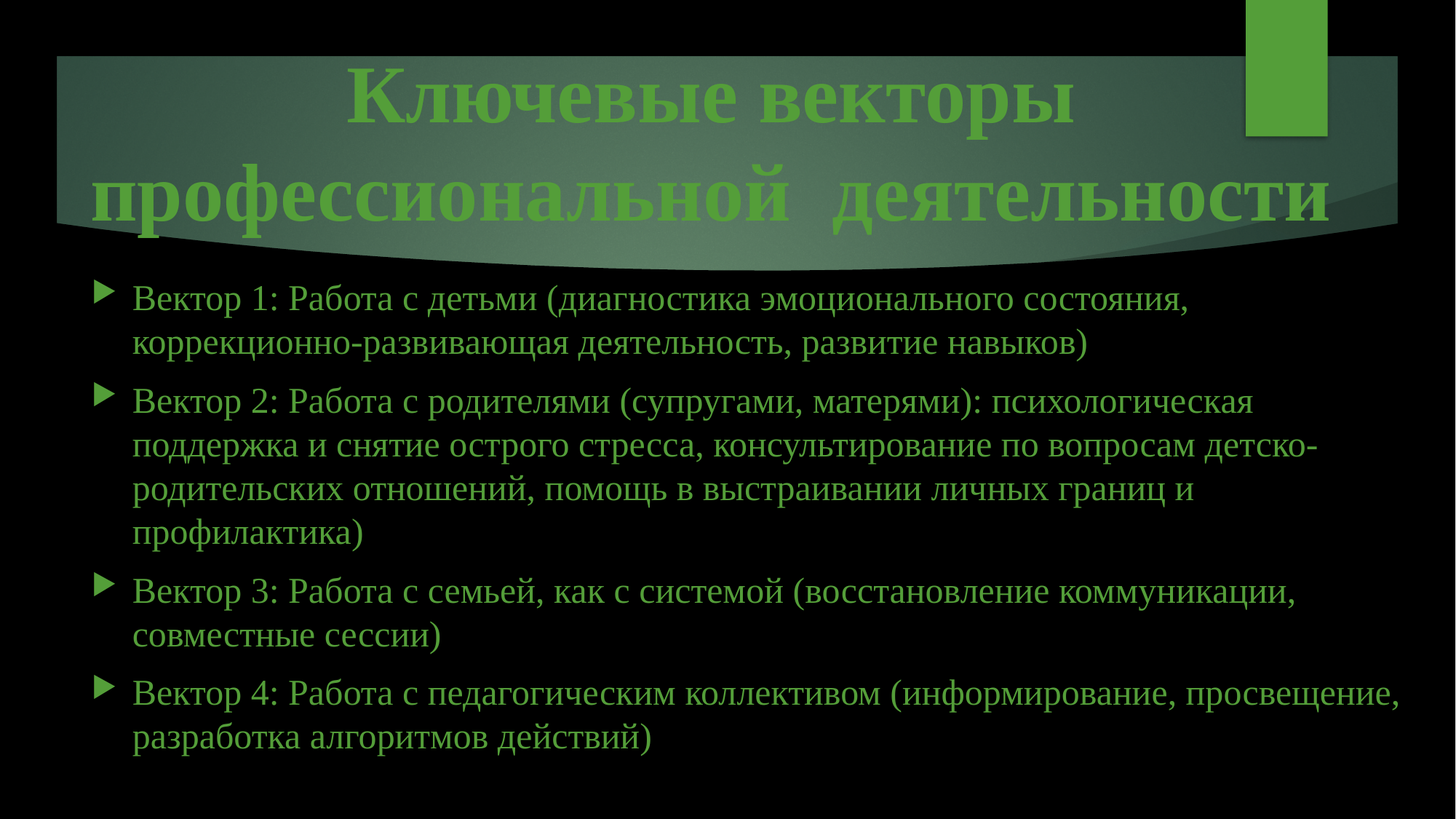

# Ключевые векторы профессиональной  деятельности
Вектор 1: Работа с детьми (диагностика эмоционального состояния, коррекционно-развивающая деятельность, развитие навыков)
Вектор 2: Работа с родителями (супругами, матерями): психологическая поддержка и снятие острого стресса, консультирование по вопросам детско-родительских отношений, помощь в выстраивании личных границ и профилактика)
Вектор 3: Работа с семьей, как с системой (восстановление коммуникации, совместные сессии)
Вектор 4: Работа с педагогическим коллективом (информирование, просвещение, разработка алгоритмов действий)